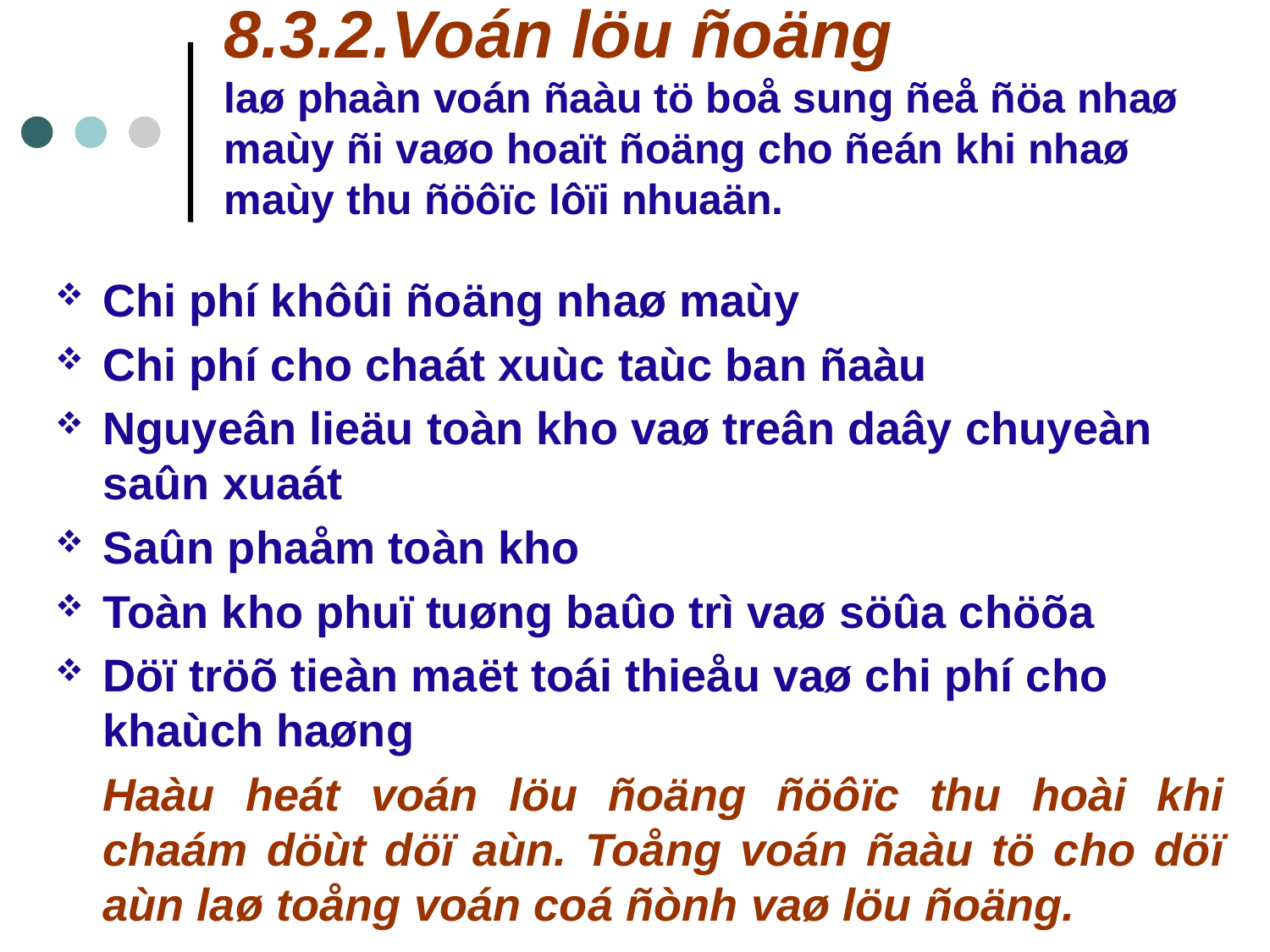

# 8.3.2.Voán löu ñoäng laø phaàn voán ñaàu tö boå sung ñeå ñöa nhaø maùy ñi vaøo hoaït ñoäng cho ñeán khi nhaø maùy thu ñöôïc lôïi nhuaän.
Chi phí khôûi ñoäng nhaø maùy
Chi phí cho chaát xuùc taùc ban ñaàu
Nguyeân lieäu toàn kho vaø treân daây chuyeàn saûn xuaát
Saûn phaåm toàn kho
Toàn kho phuï tuøng baûo trì vaø söûa chöõa
Döï tröõ tieàn maët toái thieåu vaø chi phí cho khaùch haøng
	Haàu heát voán löu ñoäng ñöôïc thu hoài khi chaám döùt döï aùn. Toång voán ñaàu tö cho döï aùn laø toång voán coá ñònh vaø löu ñoäng.